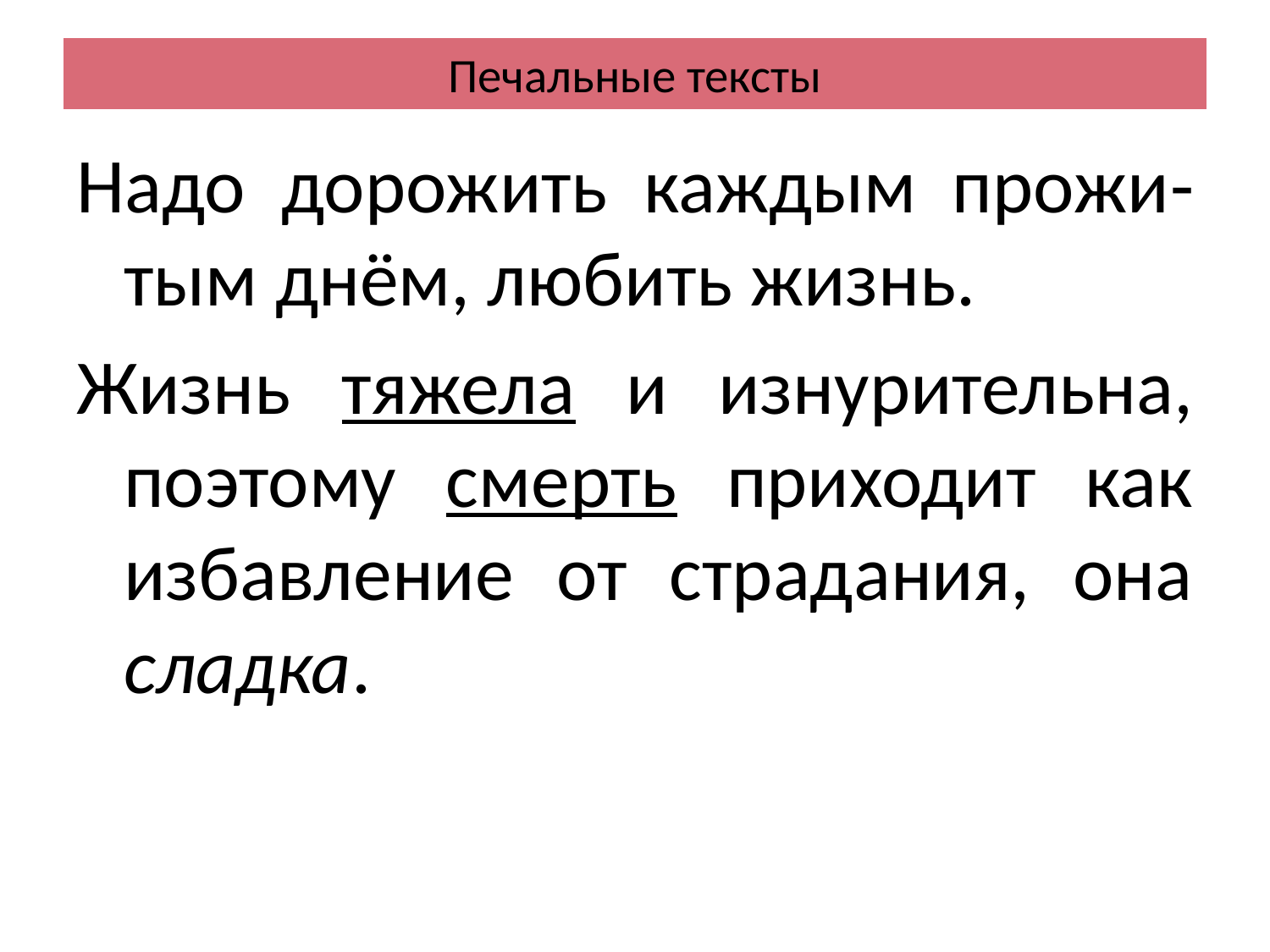

# Печальные тексты
Надо дорожить каждым прожи-тым днём, любить жизнь.
Жизнь тяжела и изнурительна, поэтому смерть приходит как избавление от страдания, она сладка.